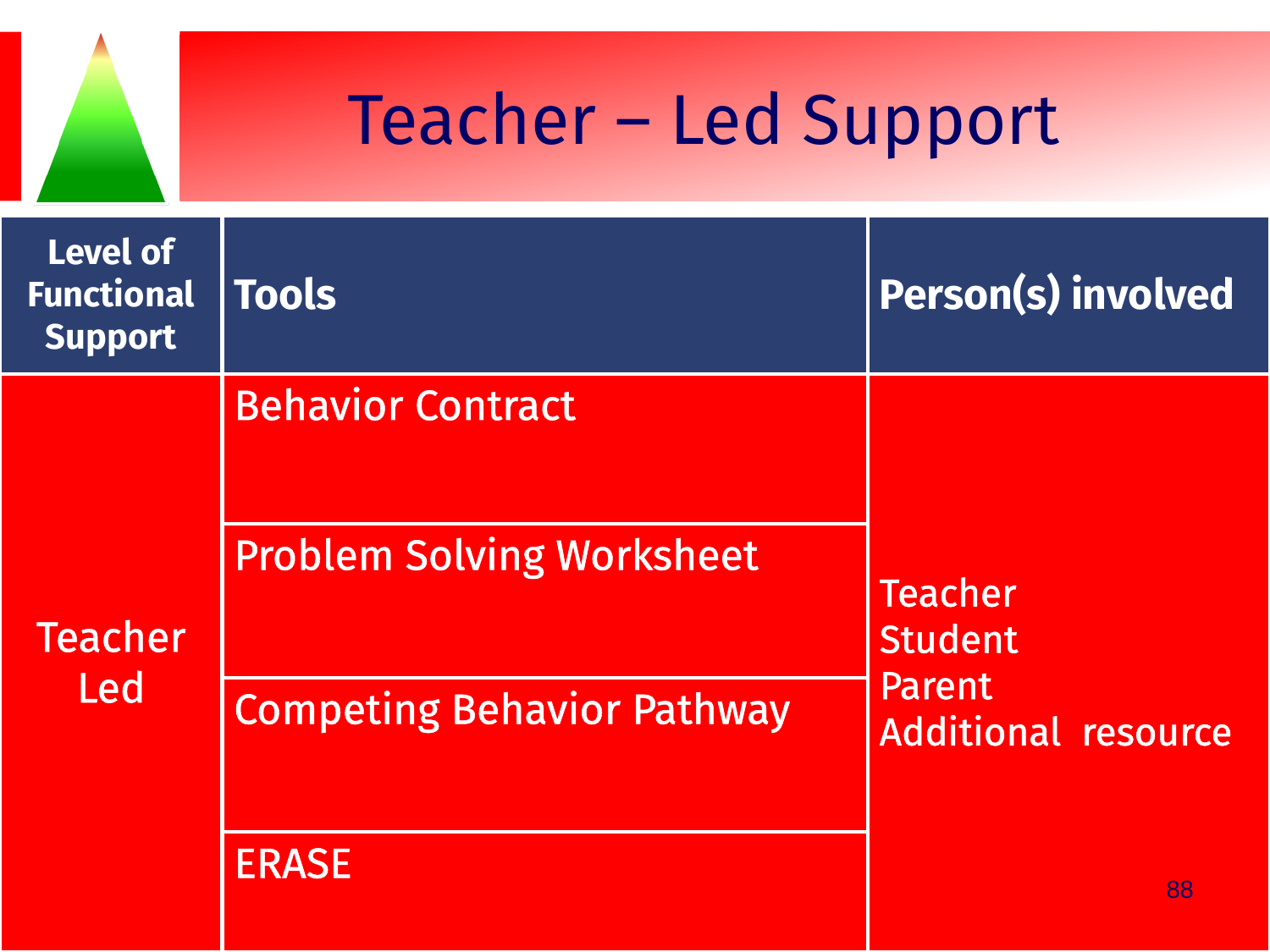

# Teacher – Led Support
| Level of Functional Support | Tools | Person(s) involved |
| --- | --- | --- |
| Teacher Led | Behavior Contract | Teacher Student Parent Additional resource |
|  | Problem Solving Worksheet |  |
|  | Competing Behavior Pathway |  |
|  | ERASE |  |
88